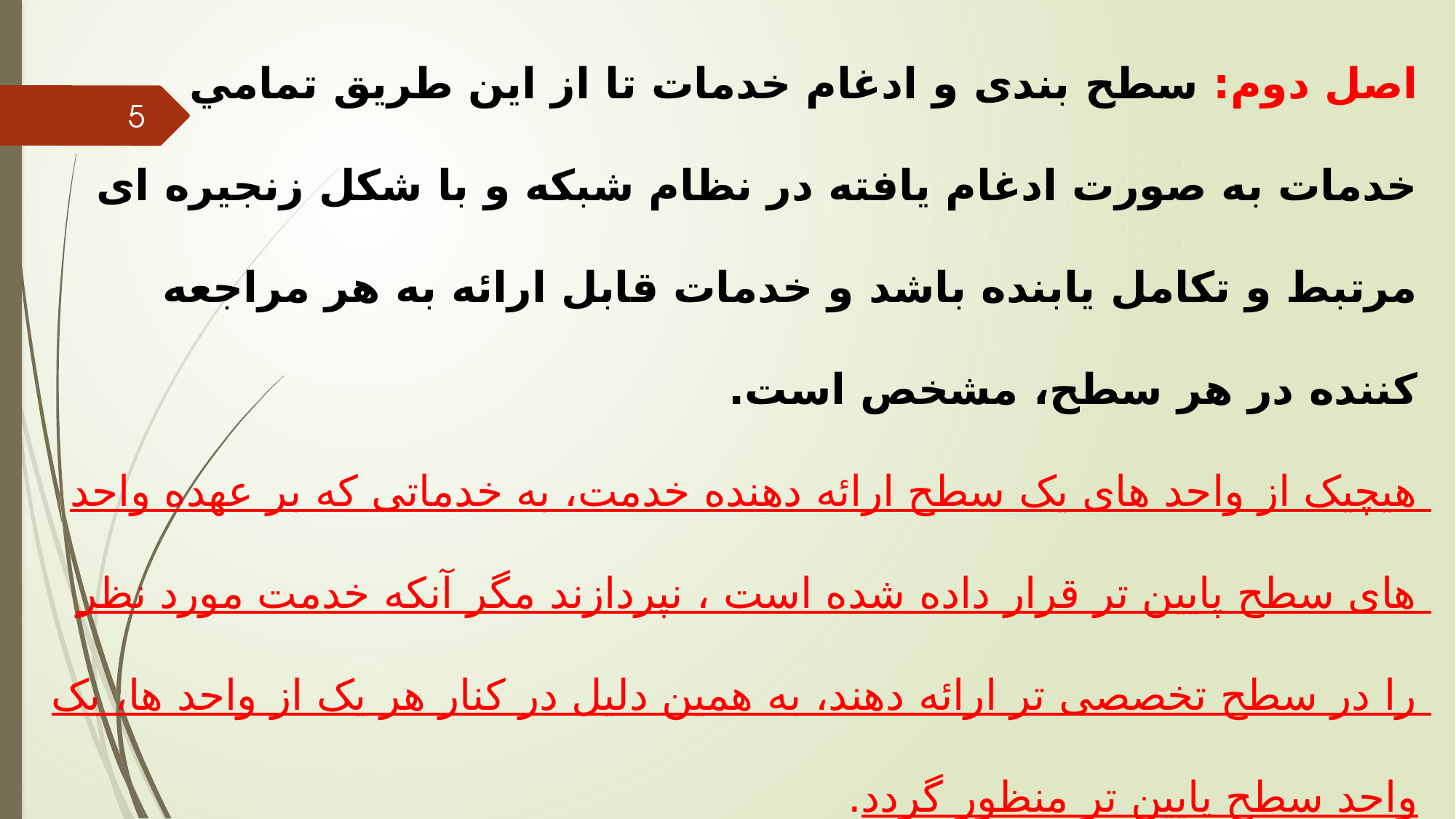

اصل دوم: سطح بندی و ادغام خدمات تا از اين طريق تمامي خدمات به صورت ادغام يافته در نظام شبكه و با شكل زنجيره ای مرتبط و تكامل يابنده باشد و خدمات قابل ارائه به هر مراجعه كننده در هر سطح، مشخص است.
هیچیک از واحد های یک سطح ارائه دهنده خدمت، به خدماتی که بر عهده واحد های سطح پایین تر قرار داده شده است ، نپردازند مگر آنکه خدمت مورد نظر را در سطح تخصصی تر ارائه دهند، به همین دلیل در کنار هر یک از واحد ها، یک واحد سطح پایین تر منظور گردد.
خانه بهداشت ضمیمه-
-پایگاه ضمیمه
5